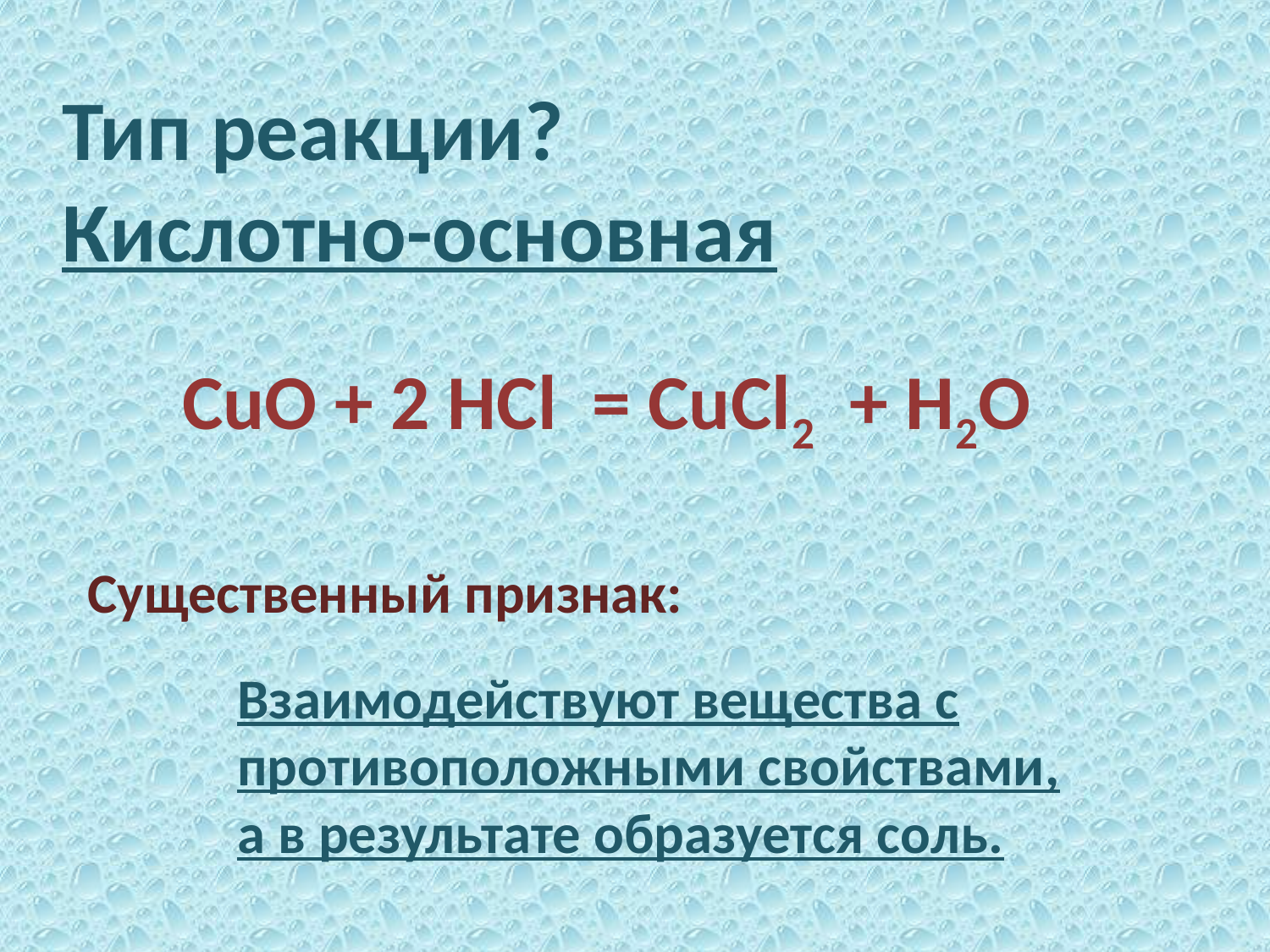

Тип реакции?    Кислотно-основная
# CuO + 2 HCl  = CuCl2  + H2O
Существенный признак:
Взаимодействуют вещества с противоположными свойствами, а в результате образуется соль.